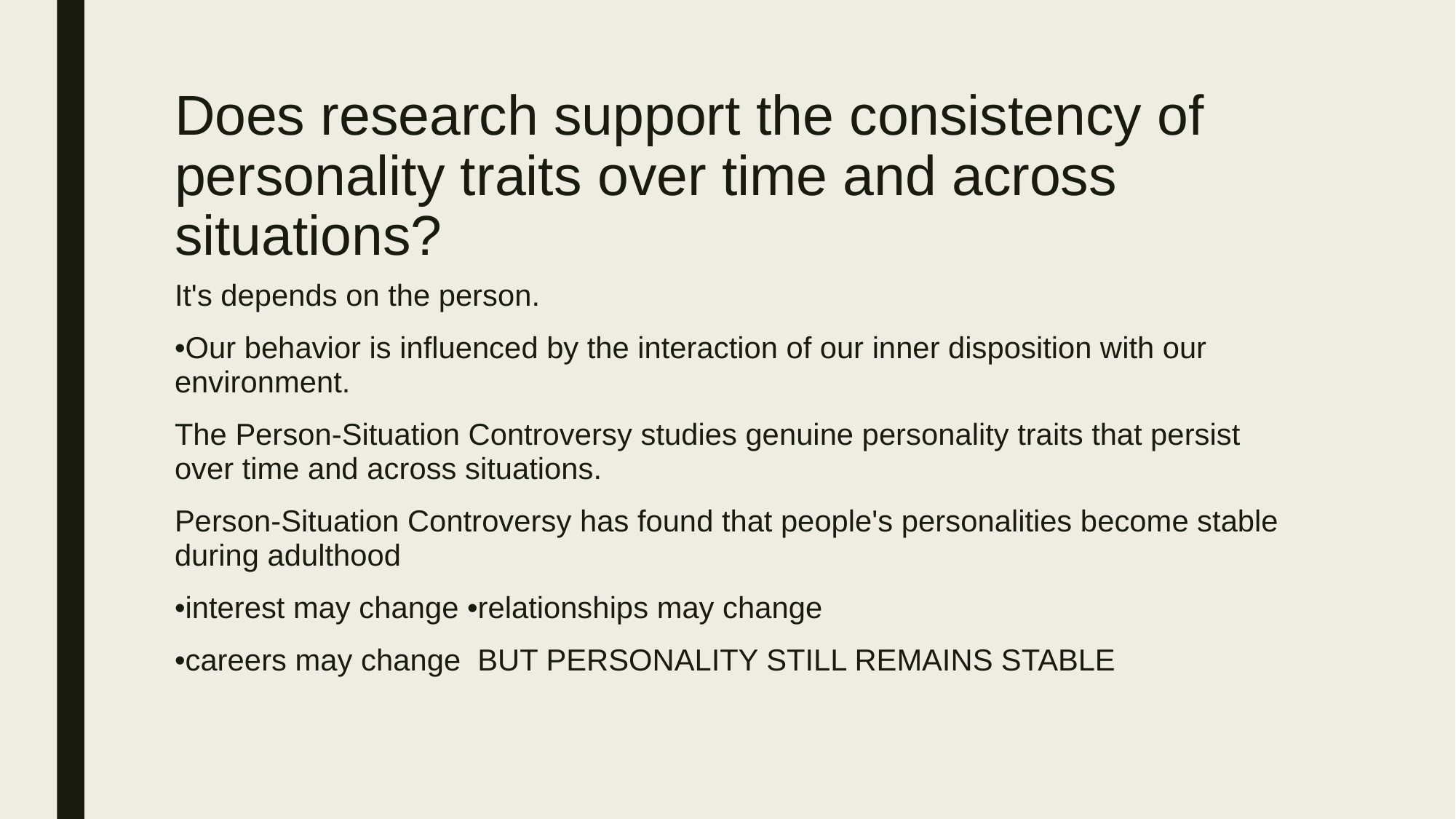

# Does research support the consistency of personality traits over time and across situations?
It's depends on the person.
•Our behavior is influenced by the interaction of our inner disposition with our environment.
The Person-Situation Controversy studies genuine personality traits that persist over time and across situations.
Person-Situation Controversy has found that people's personalities become stable during adulthood
•interest may change •relationships may change
•careers may change  BUT PERSONALITY STILL REMAINS STABLE